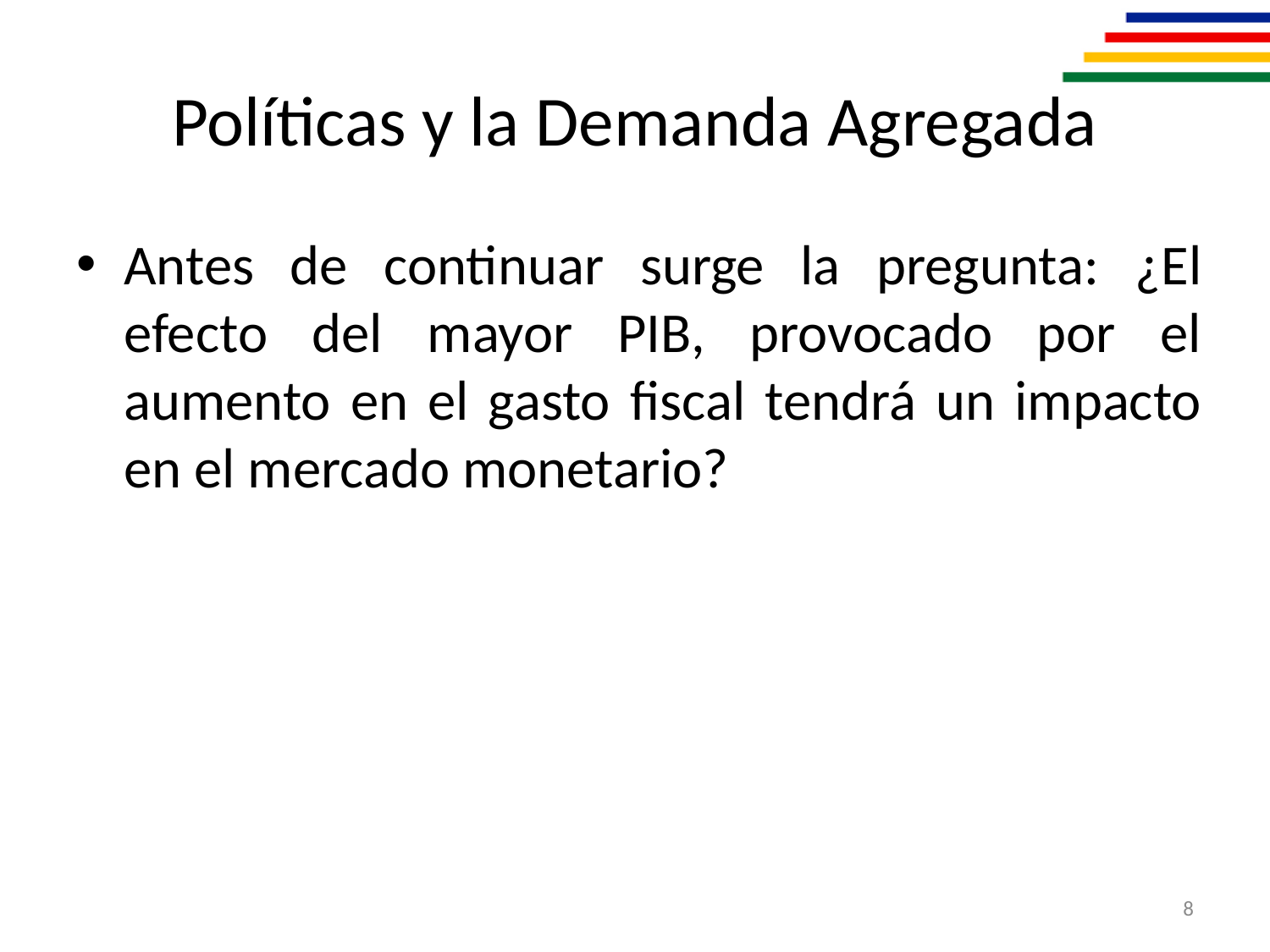

# Políticas y la Demanda Agregada
Antes de continuar surge la pregunta: ¿El efecto del mayor PIB, provocado por el aumento en el gasto fiscal tendrá un impacto en el mercado monetario?

8